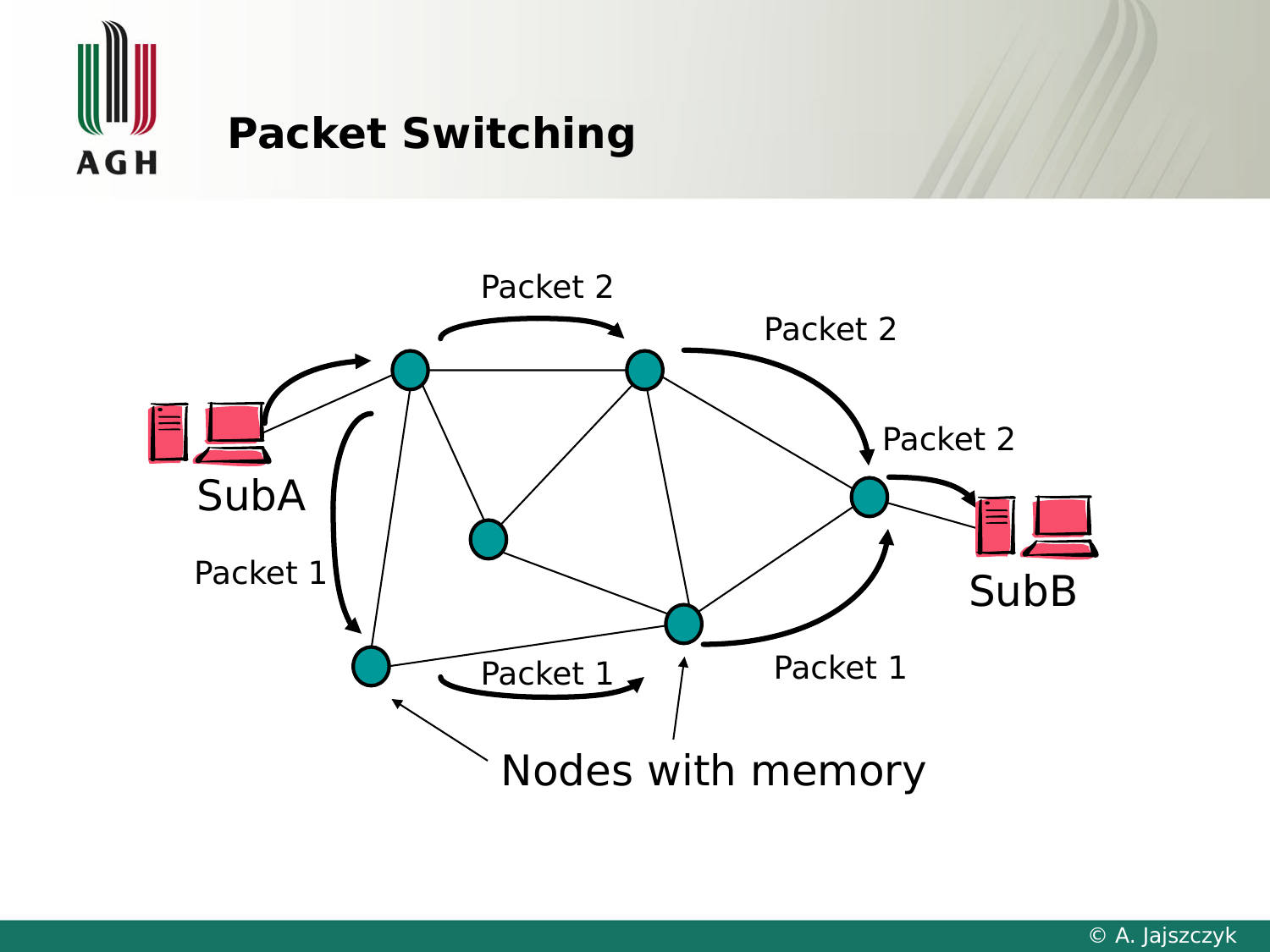

# Packet Switching
Packet 2

Packet 2

Packet 1

SubA

SubB

Packet 2

Packet 1

Packet 1

Nodes with memory